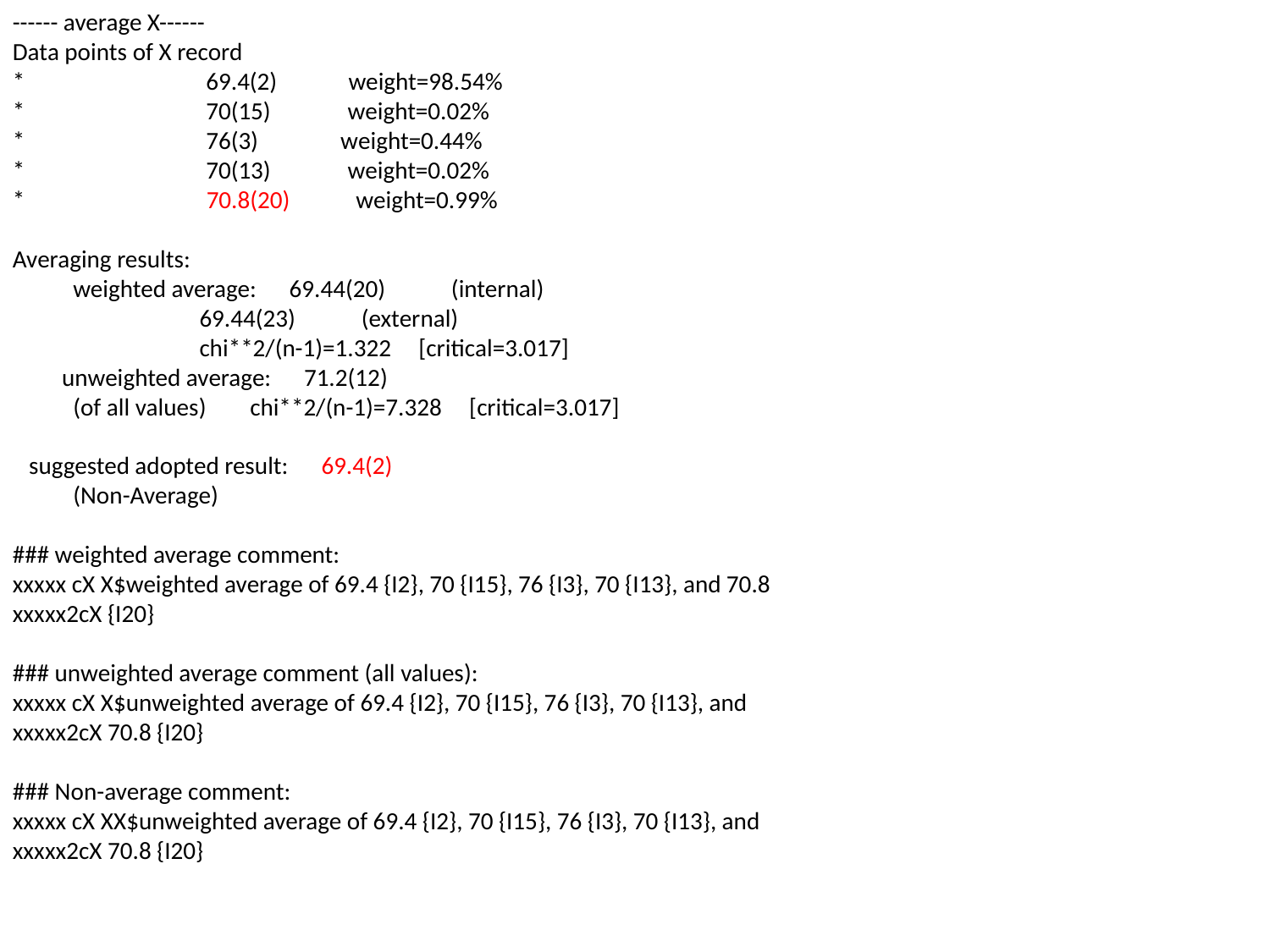

------ average X------
Data points of X record
*                                 69.4(2)             weight=98.54%
*                                 70(15)              weight=0.02%
*                                 76(3)               weight=0.44%
*                                 70(13)              weight=0.02%
*                                 70.8(20)            weight=0.99%

Averaging results:
           weighted average:      69.44(20)            (internal)
                                  69.44(23)            (external)
                                  chi**2/(n-1)=1.322     [critical=3.017]
         unweighted average:      71.2(12)
           (of all values)        chi**2/(n-1)=7.328     [critical=3.017]

   suggested adopted result:      69.4(2)
           (Non-Average)

### weighted average comment:
xxxxx cX X$weighted average of 69.4 {I2}, 70 {I15}, 76 {I3}, 70 {I13}, and 70.8
xxxxx2cX {I20}

### unweighted average comment (all values):
xxxxx cX X$unweighted average of 69.4 {I2}, 70 {I15}, 76 {I3}, 70 {I13}, and
xxxxx2cX 70.8 {I20}

### Non-average comment:
xxxxx cX XX$unweighted average of 69.4 {I2}, 70 {I15}, 76 {I3}, 70 {I13}, and
xxxxx2cX 70.8 {I20}